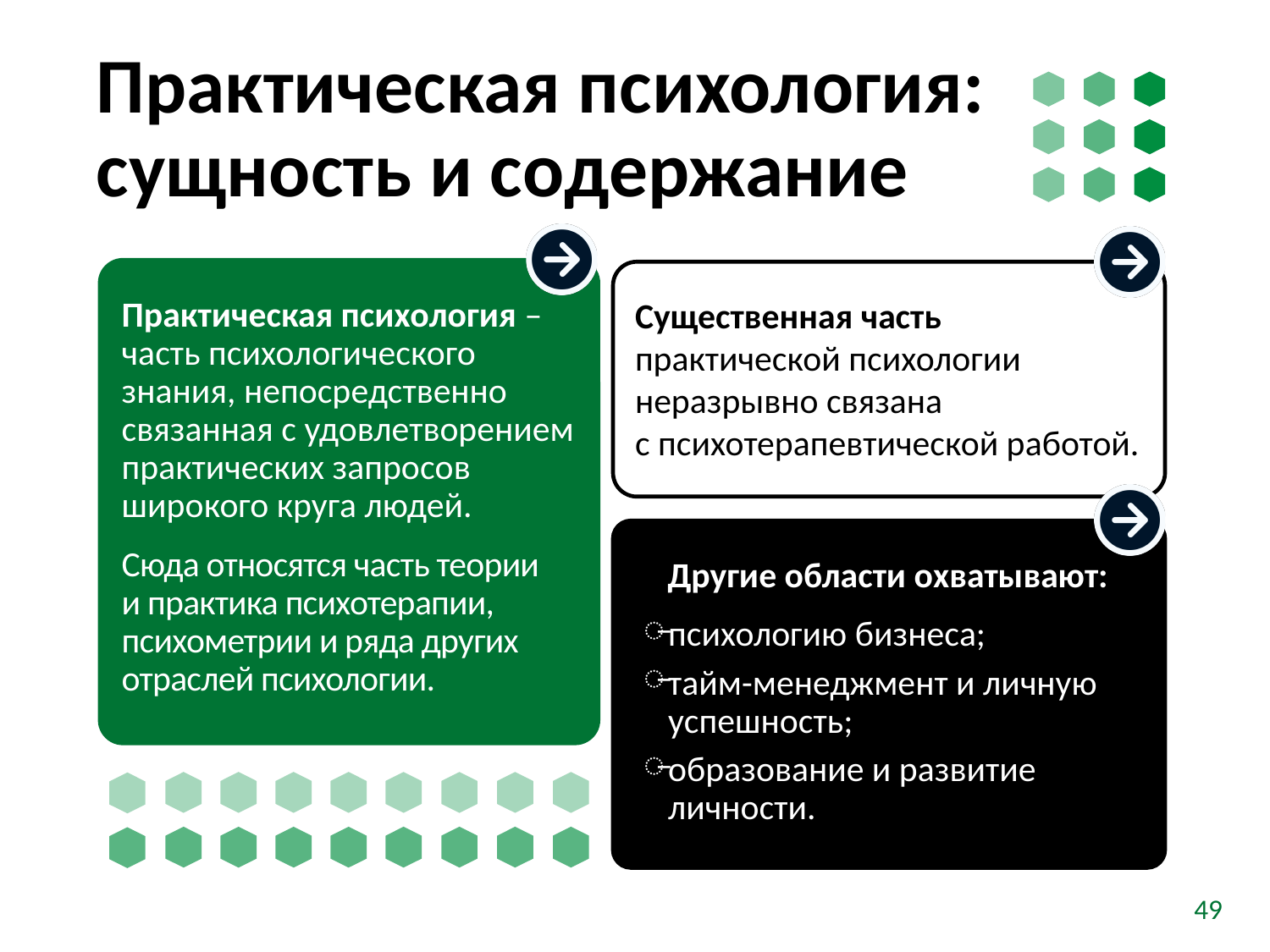

# Практическая психология: сущность и содержание

Практическая психология – часть психологического знания, непосредственно связанная с удовлетворением практических запросов широкого круга людей.
Сюда относятся часть теории
и практика психотерапии, психометрии и ряда других отраслей психологии.
Существенная часть практической психологии неразрывно связана
с психотерапевтической работой.

Другие области охватывают:
психологию бизнеса;
тайм-менеджмент и личную успешность;
образование и развитие личности.

49